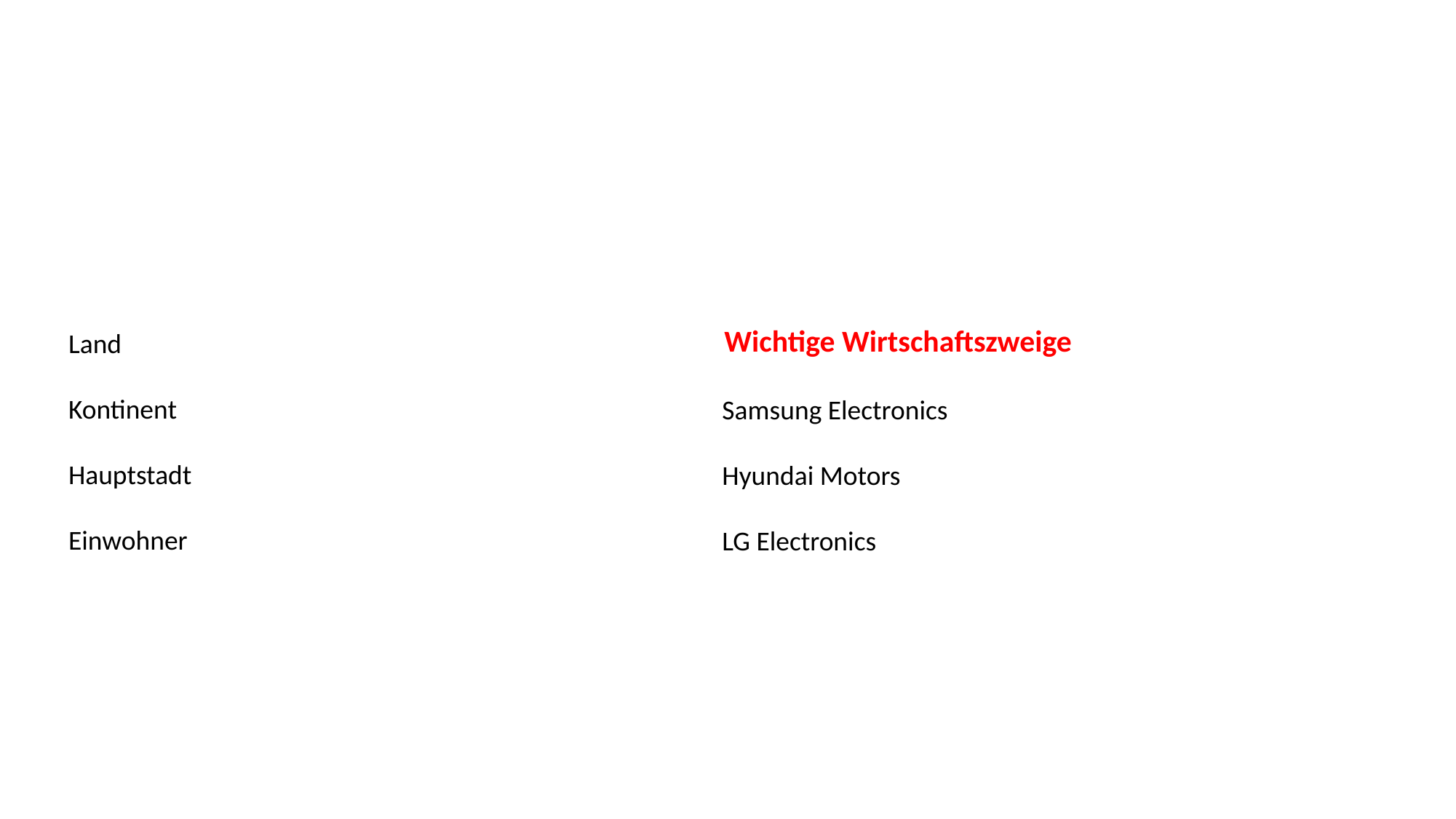

#
Wichtige Wirtschaftszweige
Land

Kontinent

Hauptstadt

Einwohner
Samsung Electronics

Hyundai Motors

LG Electronics